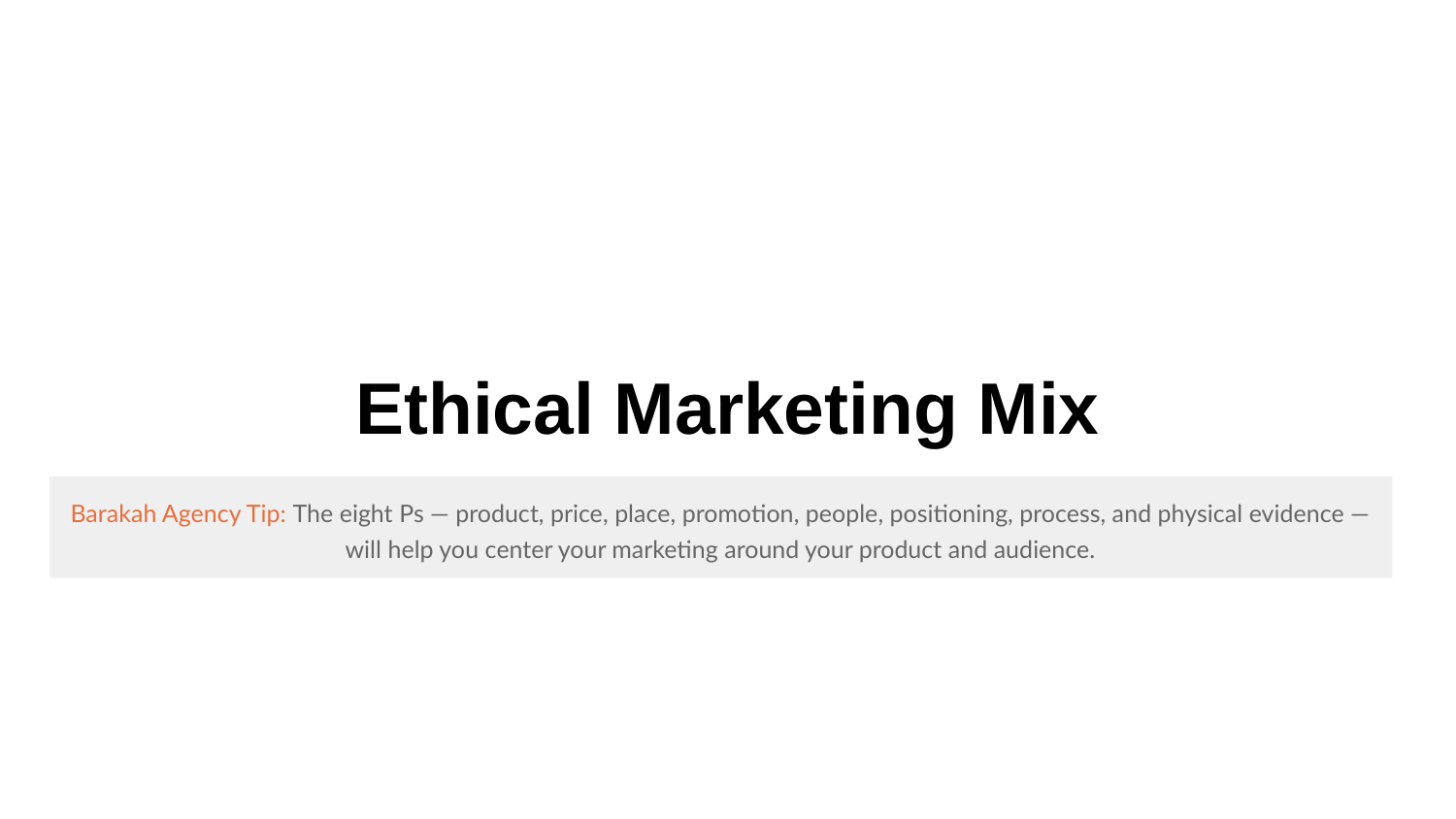

# Ethical Marketing Mix
Barakah Agency Tip: The eight Ps — product, price, place, promotion, people, positioning, process, and physical evidence — will help you center your marketing around your product and audience.